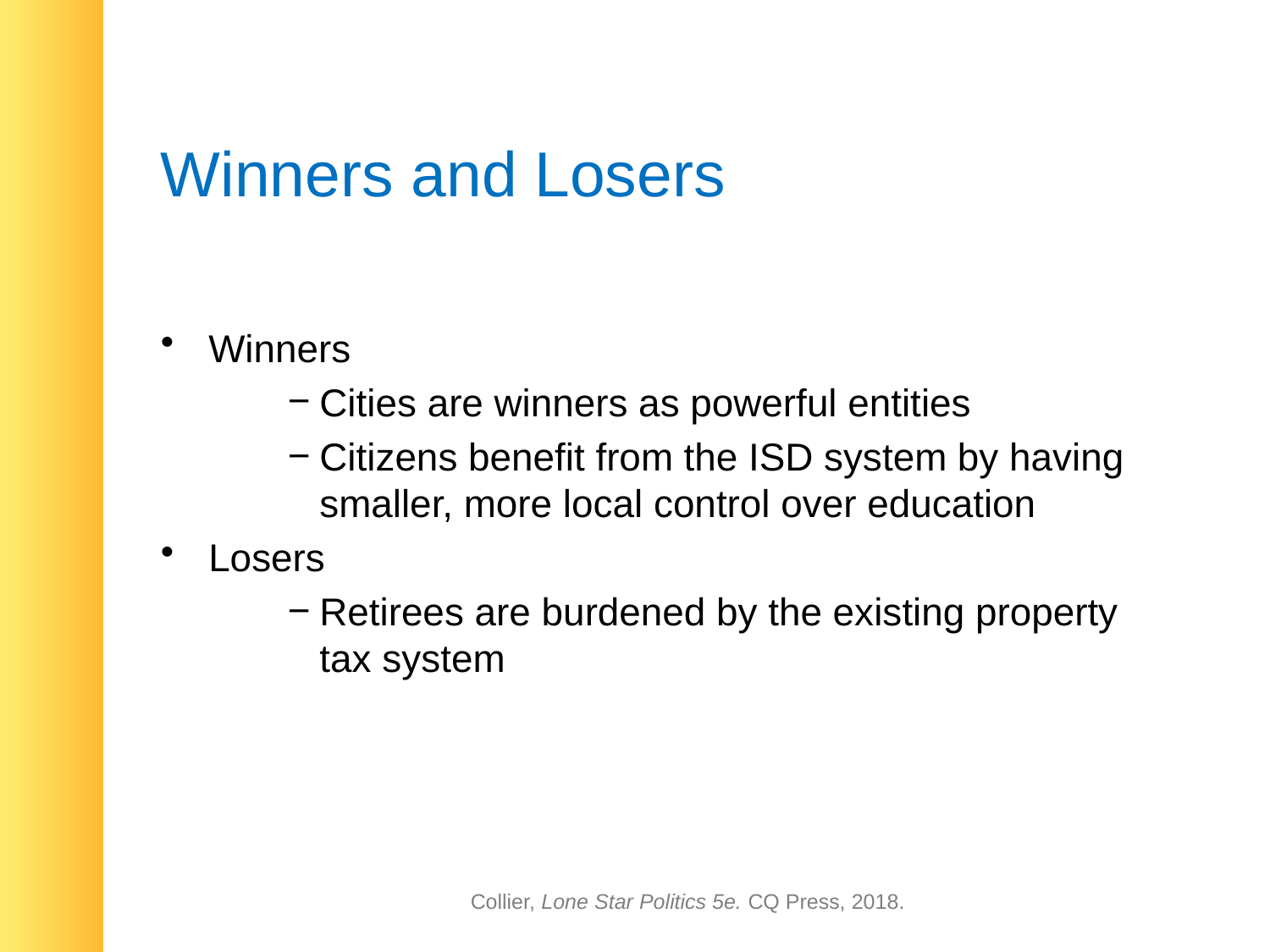

# Winners and Losers
Winners
Cities are winners as powerful entities
Citizens benefit from the ISD system by having smaller, more local control over education
Losers
Retirees are burdened by the existing property tax system

Collier, Lone Star Politics 5e. CQ Press, 2018.